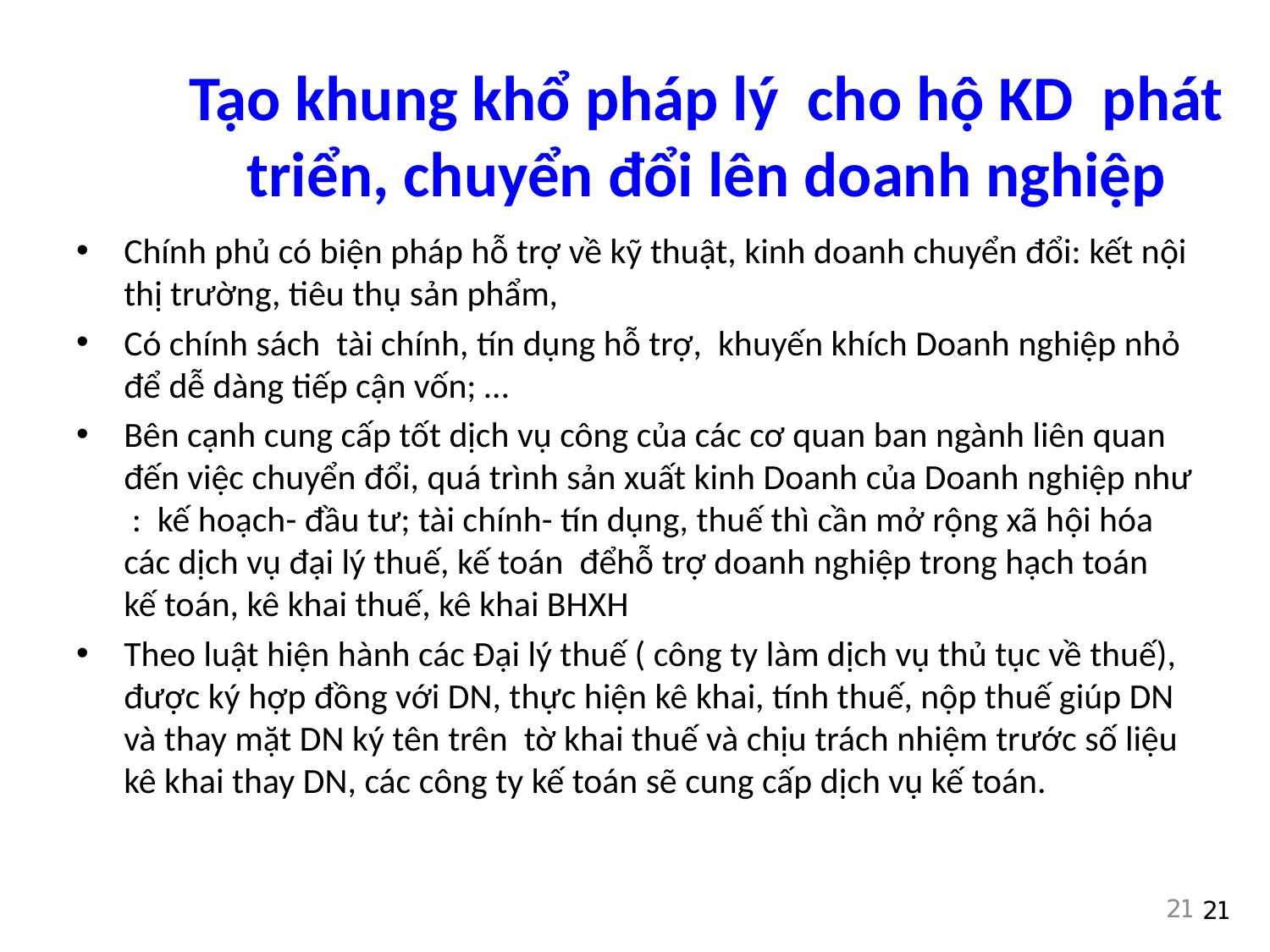

# Tạo khung khổ pháp lý  cho hộ KD  phát triển, chuyển đổi lên doanh nghiệp
Chính phủ có biện pháp hỗ trợ về kỹ thuật, kinh doanh chuyển đổi: kết nội thị trường, tiêu thụ sản phẩm,
Có chính sách  tài chính, tín dụng hỗ trợ,  khuyến khích Doanh nghiệp nhỏ để dễ dàng tiếp cận vốn; …
Bên cạnh cung cấp tốt dịch vụ công của các cơ quan ban ngành liên quan đến việc chuyển đổi, quá trình sản xuất kinh Doanh của Doanh nghiệp như  :  kế hoạch- đầu tư; tài chính- tín dụng, thuế thì cần mở rộng xã hội hóa các dịch vụ đại lý thuế, kế toán  đểhỗ trợ doanh nghiệp trong hạch toán  kế toán, kê khai thuế, kê khai BHXH
Theo luật hiện hành các Đại lý thuế ( công ty làm dịch vụ thủ tục về thuế), được ký hợp đồng với DN, thực hiện kê khai, tính thuế, nộp thuế giúp DN và thay mặt DN ký tên trên  tờ khai thuế và chịu trách nhiệm trước số liệu kê khai thay DN, các công ty kế toán sẽ cung cấp dịch vụ kế toán.
21
21